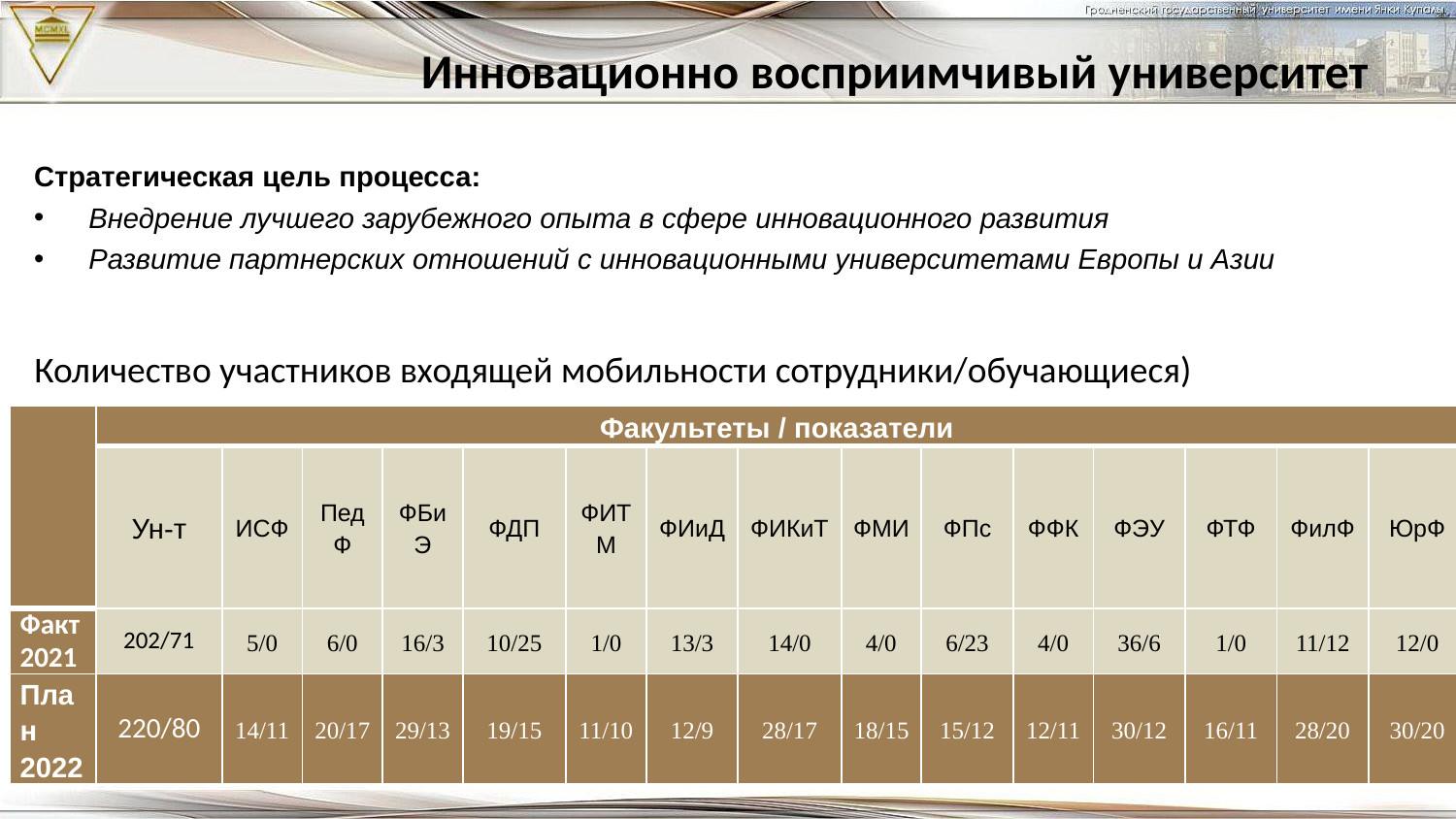

Инновационно восприимчивый университет
Стратегическая цель процесса:
Внедрение лучшего зарубежного опыта в сфере инновационного развития
Развитие партнерских отношений с инновационными университетами Европы и Азии
Количество участников входящей мобильности сотрудники/обучающиеся)
|  | Факультеты / показатели |  |  |  |  |  |  |  |  |  |  |  |  |  |  |
| --- | --- | --- | --- | --- | --- | --- | --- | --- | --- | --- | --- | --- | --- | --- | --- |
|  | Ун-т | ИСФ | ПедФ | ФБиЭ | ФДП | ФИТМ | ФИиД | ФИКиТ | ФМИ | ФПс | ФФК | ФЭУ | ФТФ | ФилФ | ЮрФ |
| Факт 2021 | 202/71 | 5/0 | 6/0 | 16/3 | 10/25 | 1/0 | 13/3 | 14/0 | 4/0 | 6/23 | 4/0 | 36/6 | 1/0 | 11/12 | 12/0 |
| План 2022 | 220/80 | 14/11 | 20/17 | 29/13 | 19/15 | 11/10 | 12/9 | 28/17 | 18/15 | 15/12 | 12/11 | 30/12 | 16/11 | 28/20 | 30/20 |